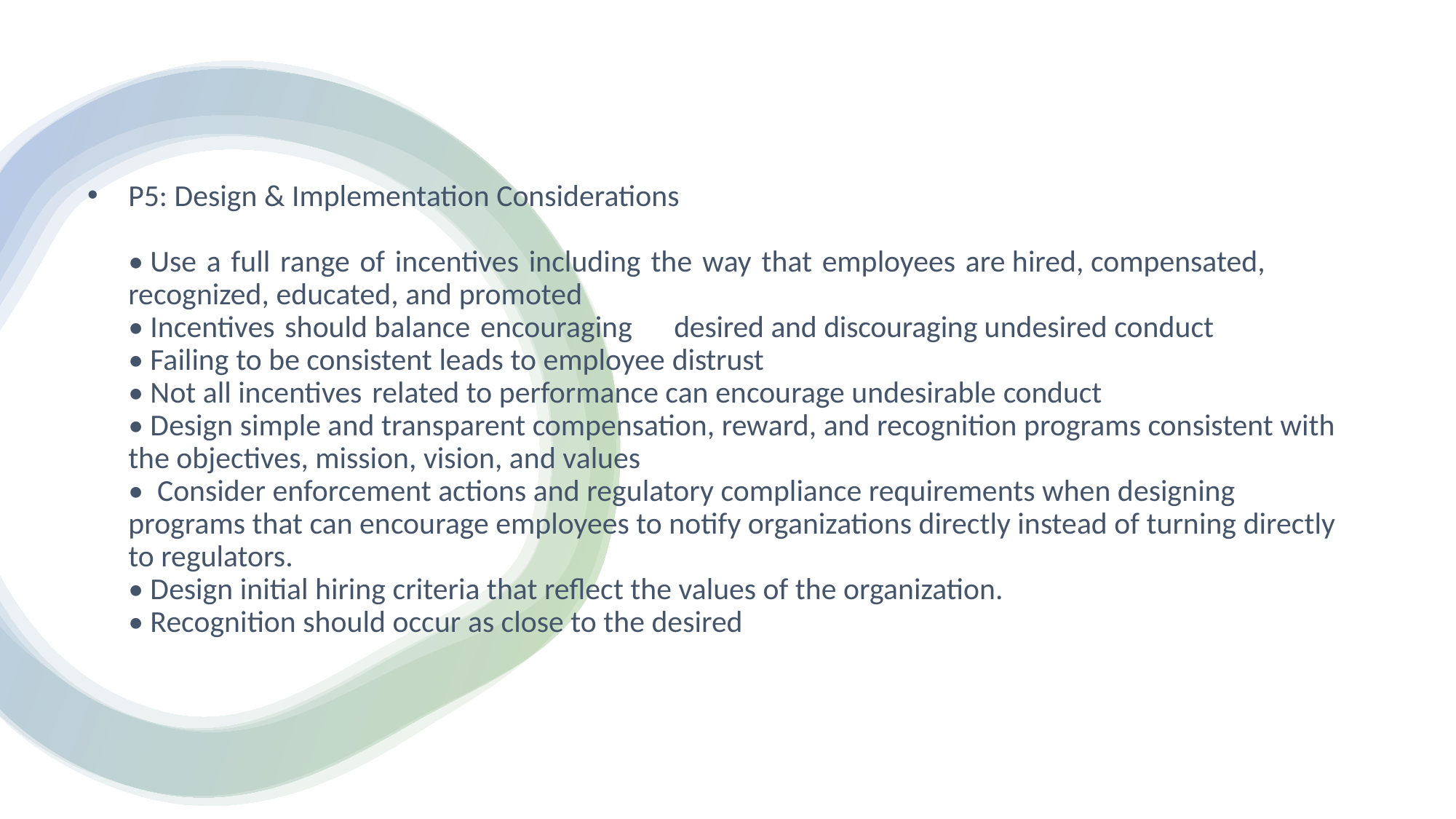

# P5: Design & Implementation Considerations • Use a full range of incentives including the way that employees are hired, compensated, recognized, educated, and promoted • Incentives should balance encouraging	desired and discouraging undesired conduct • Failing to be consistent leads to employee distrust • Not all incentives related to performance can encourage undesirable conduct • Design simple and transparent compensation, reward, and recognition programs consistent with the objectives, mission, vision, and values •  Consider enforcement actions and regulatory compliance requirements when designing programs that can encourage employees to notify organizations directly instead of turning directly to regulators. • Design initial hiring criteria that reflect the values of the organization. • Recognition should occur as close to the desired